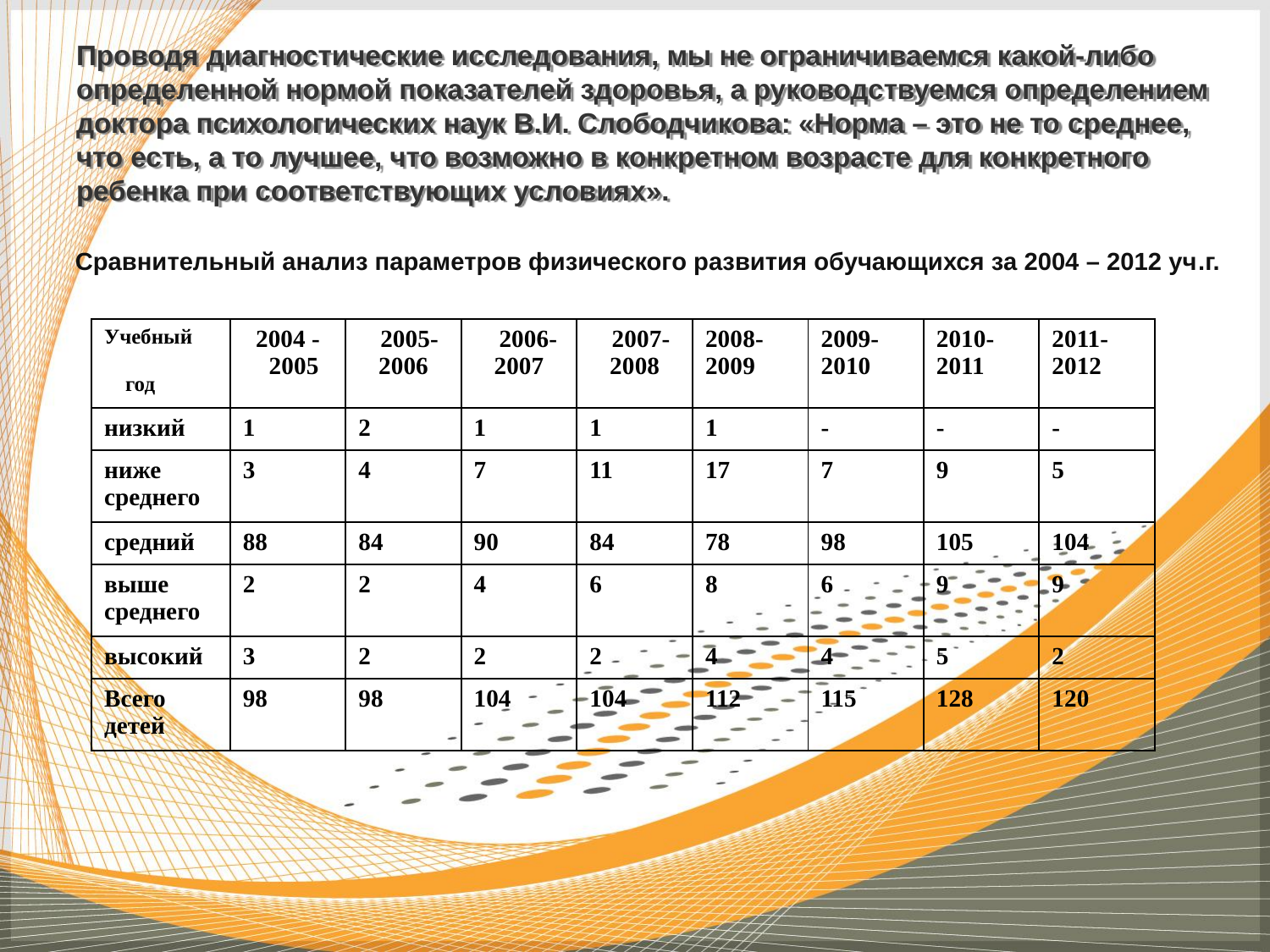

Проводя диагностические исследования, мы не ограничиваемся какой-либо определенной нормой показателей здоровья, а руководствуемся определением доктора психологических наук В.И. Слободчикова: «Норма – это не то среднее, что есть, а то лучшее, что возможно в конкретном возрасте для конкретного ребенка при соответствующих условиях».

Сравнительный анализ параметров физического развития обучающихся за 2004 – 2012 уч.г.

| Учебный год | 2004 - 2005 | 2005-2006 | 2006-2007 | 2007-2008 | 2008-2009 | 2009-2010 | 2010-2011 | 2011-2012 |
| --- | --- | --- | --- | --- | --- | --- | --- | --- |
| низкий | 1 | 2 | 1 | 1 | 1 | - | - | - |
| ниже среднего | 3 | 4 | 7 | 11 | 17 | 7 | 9 | 5 |
| средний | 88 | 84 | 90 | 84 | 78 | 98 | 105 | 104 |
| выше среднего | 2 | 2 | 4 | 6 | 8 | 6 | 9 | 9 |
| высокий | 3 | 2 | 2 | 2 | 4 | 4 | 5 | 2 |
| Всего детей | 98 | 98 | 104 | 104 | 112 | 115 | 128 | 120 |